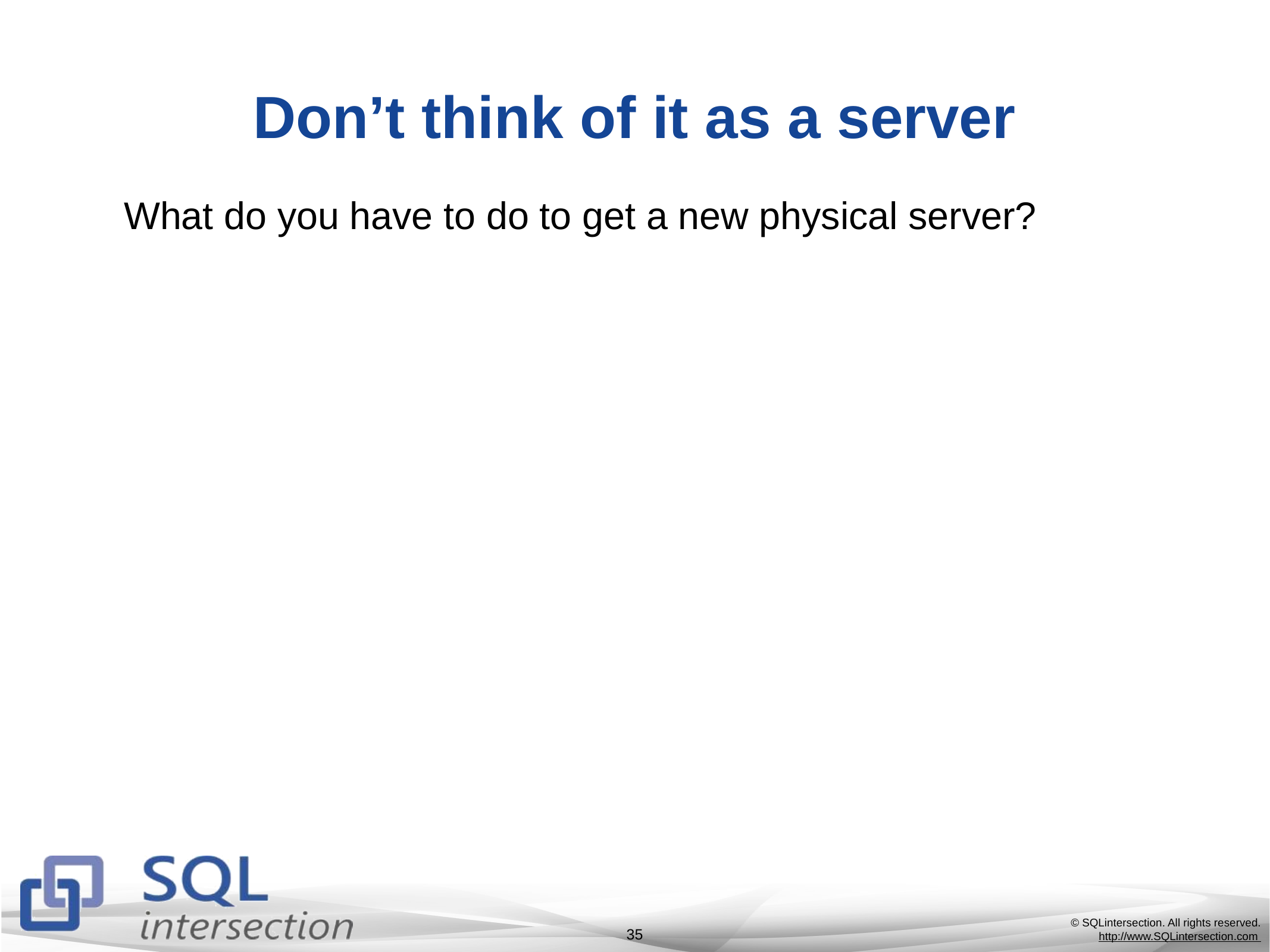

# Don’t think of it as a server
What do you have to do to get a new physical server?